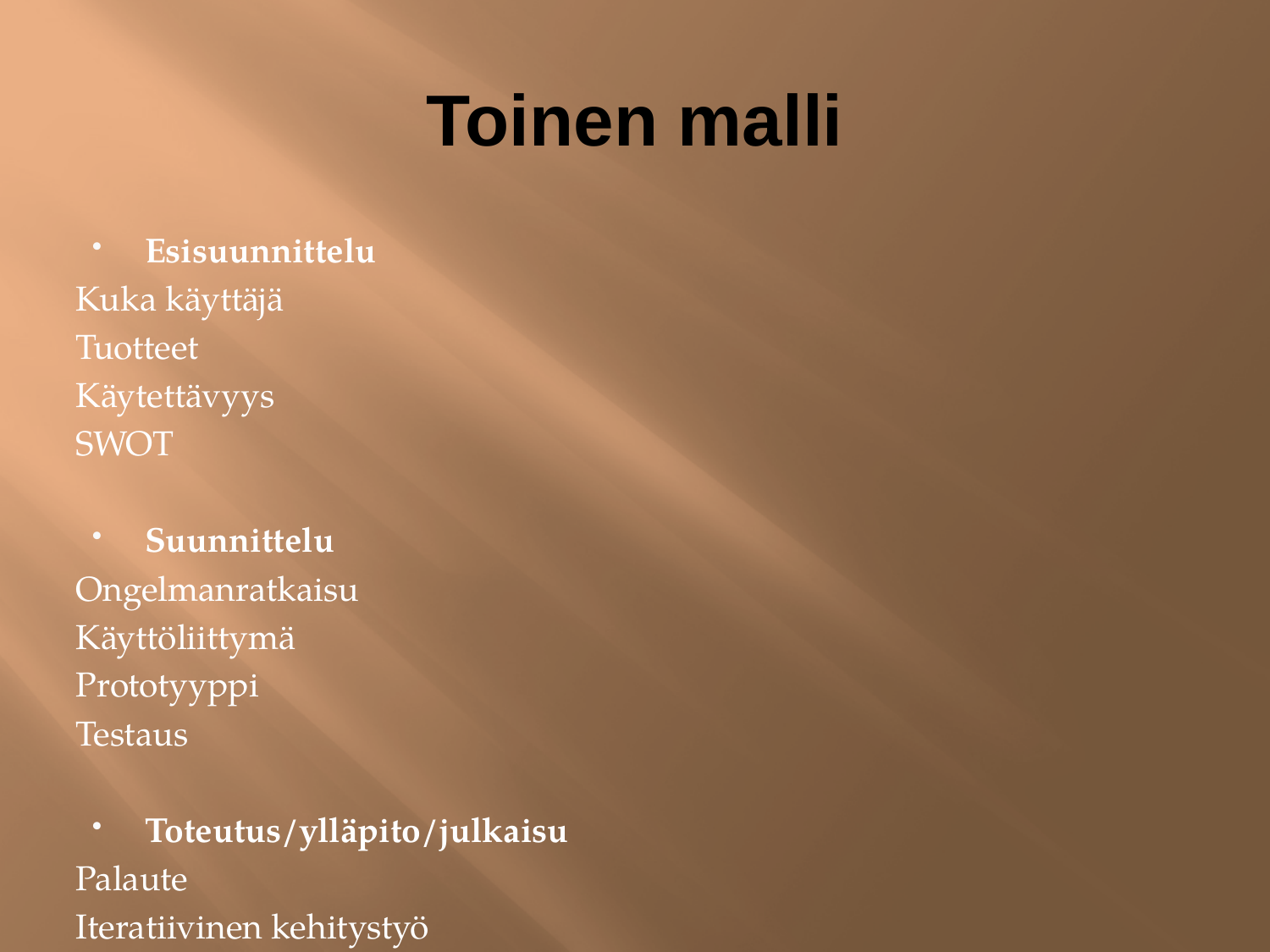

# Toinen malli
Esisuunnittelu
Kuka käyttäjä
Tuotteet
Käytettävyys
SWOT

Suunnittelu
Ongelmanratkaisu
Käyttöliittymä
Prototyyppi
Testaus

Toteutus/ylläpito/julkaisu
Palaute
Iteratiivinen kehitystyö